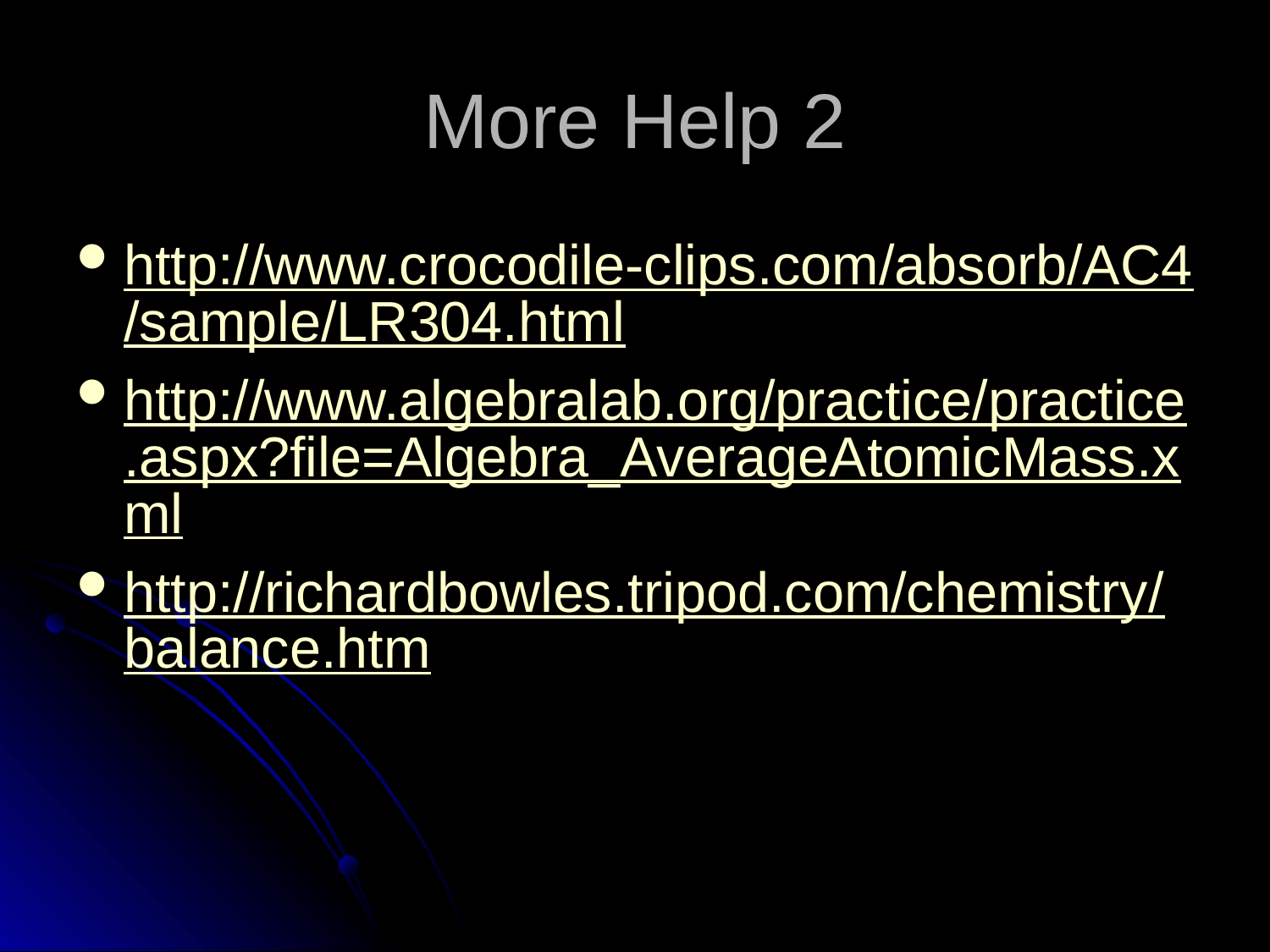

# More Help 2
http://www.crocodile-clips.com/absorb/AC4/sample/LR304.html
http://www.algebralab.org/practice/practice.aspx?file=Algebra_AverageAtomicMass.xml
http://richardbowles.tripod.com/chemistry/balance.htm